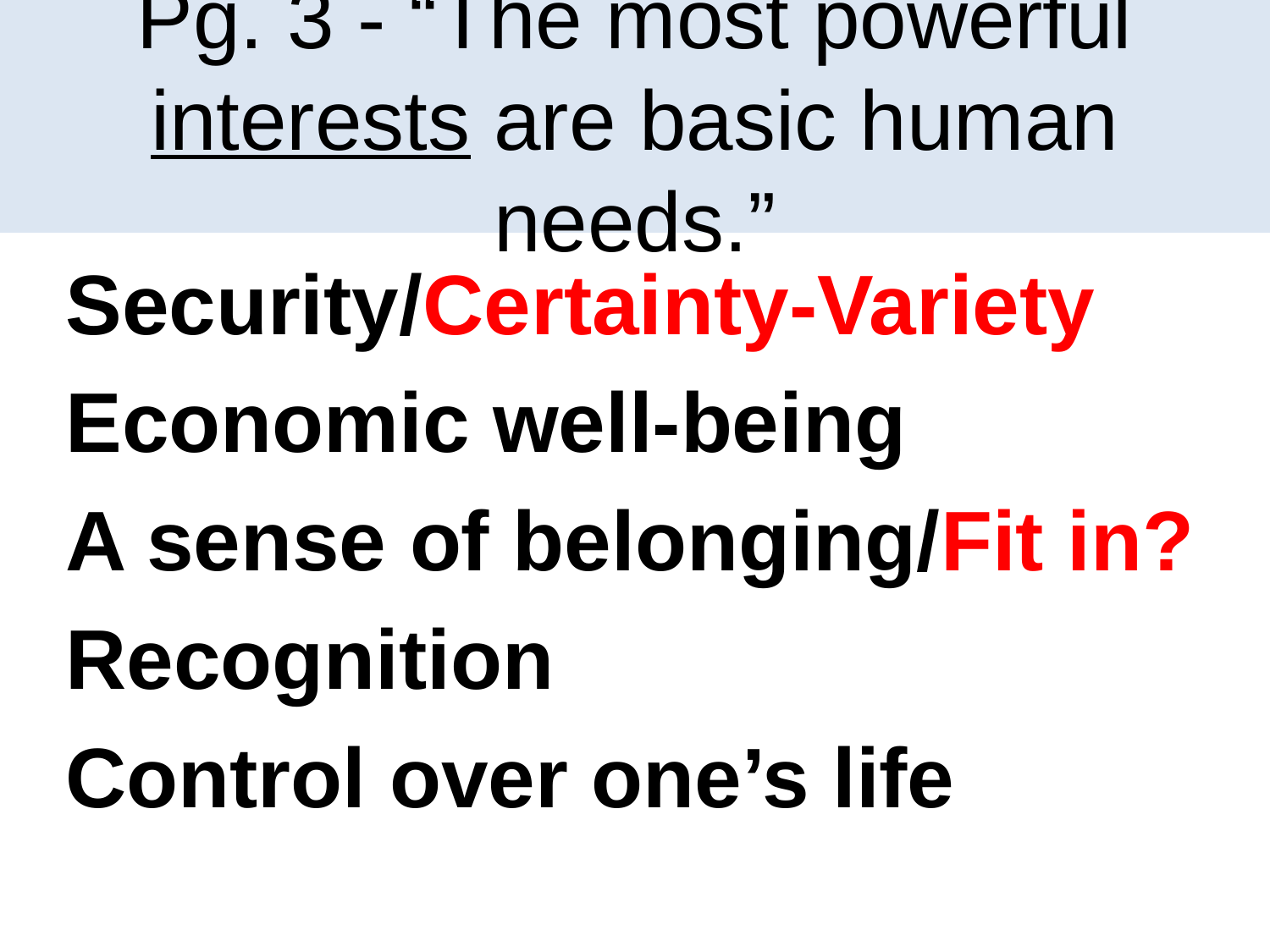

# Pg. 3 - “The most powerful interests are basic human needs.”
Security/Certainty-Variety
Economic well-being
A sense of belonging/Fit in?
Recognition
Control over one’s life